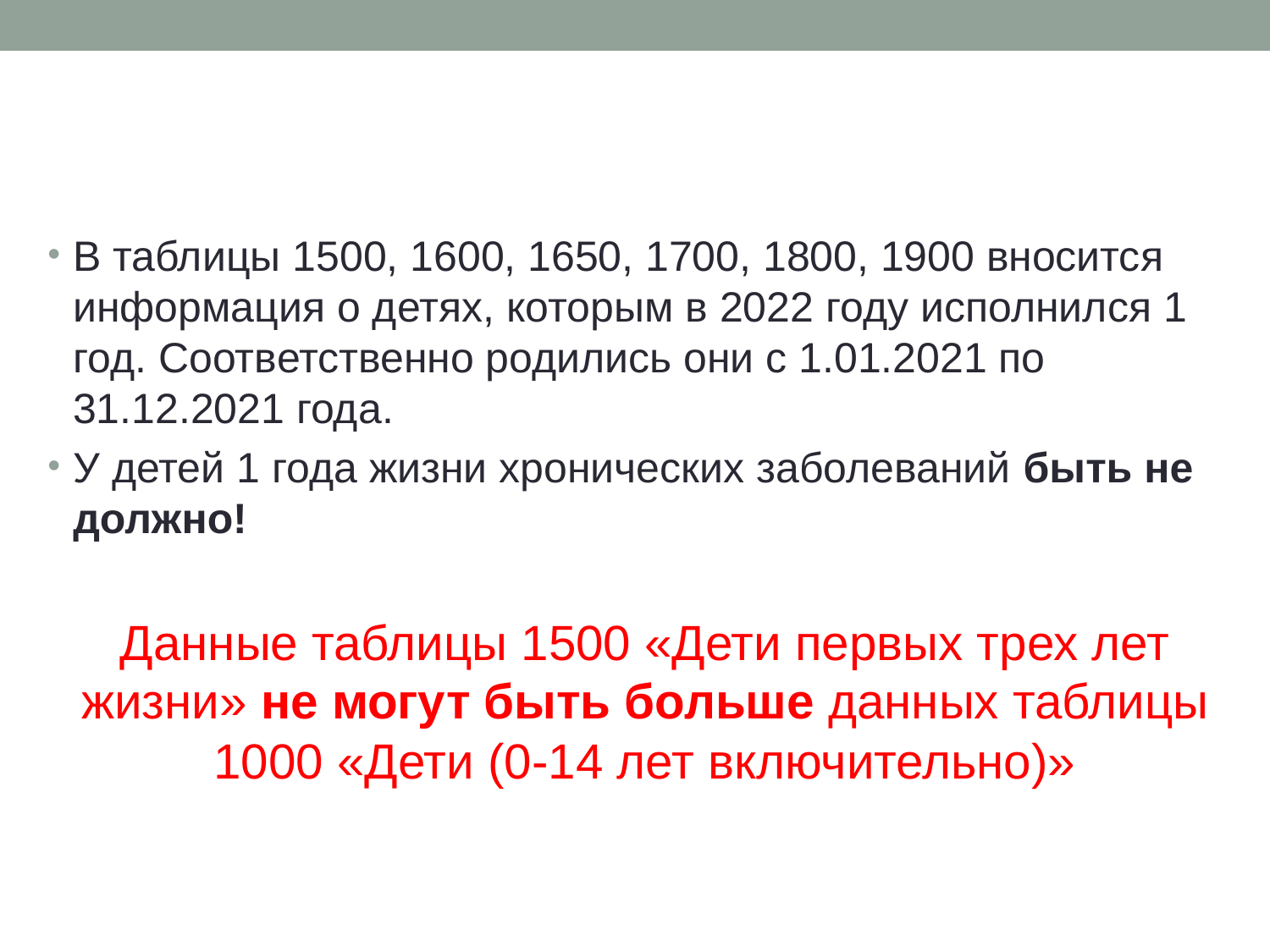

#
В таблицы 1500, 1600, 1650, 1700, 1800, 1900 вносится информация о детях, которым в 2022 году исполнился 1 год. Соответственно родились они с 1.01.2021 по 31.12.2021 года.
У детей 1 года жизни хронических заболеваний быть не должно!

Данные таблицы 1500 «Дети первых трех лет жизни» не могут быть больше данных таблицы 1000 «Дети (0-14 лет включительно)»